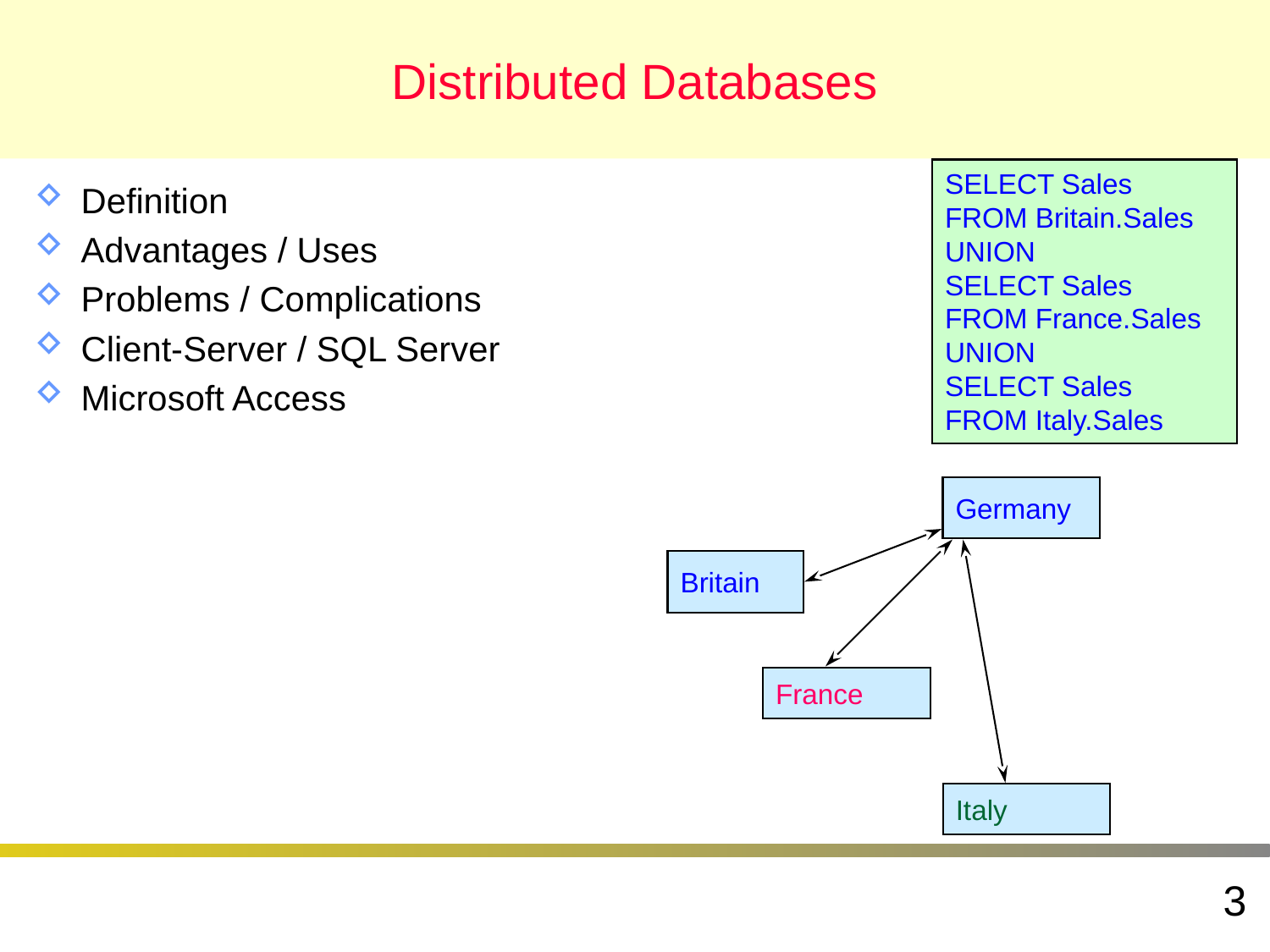

# Distributed Databases
SELECT Sales
FROM Britain.Sales
UNION
SELECT Sales
FROM France.Sales
UNION
SELECT Sales
FROM Italy.Sales
Definition
Advantages / Uses
Problems / Complications
Client-Server / SQL Server
Microsoft Access
Germany

Britain
France
Italy
3